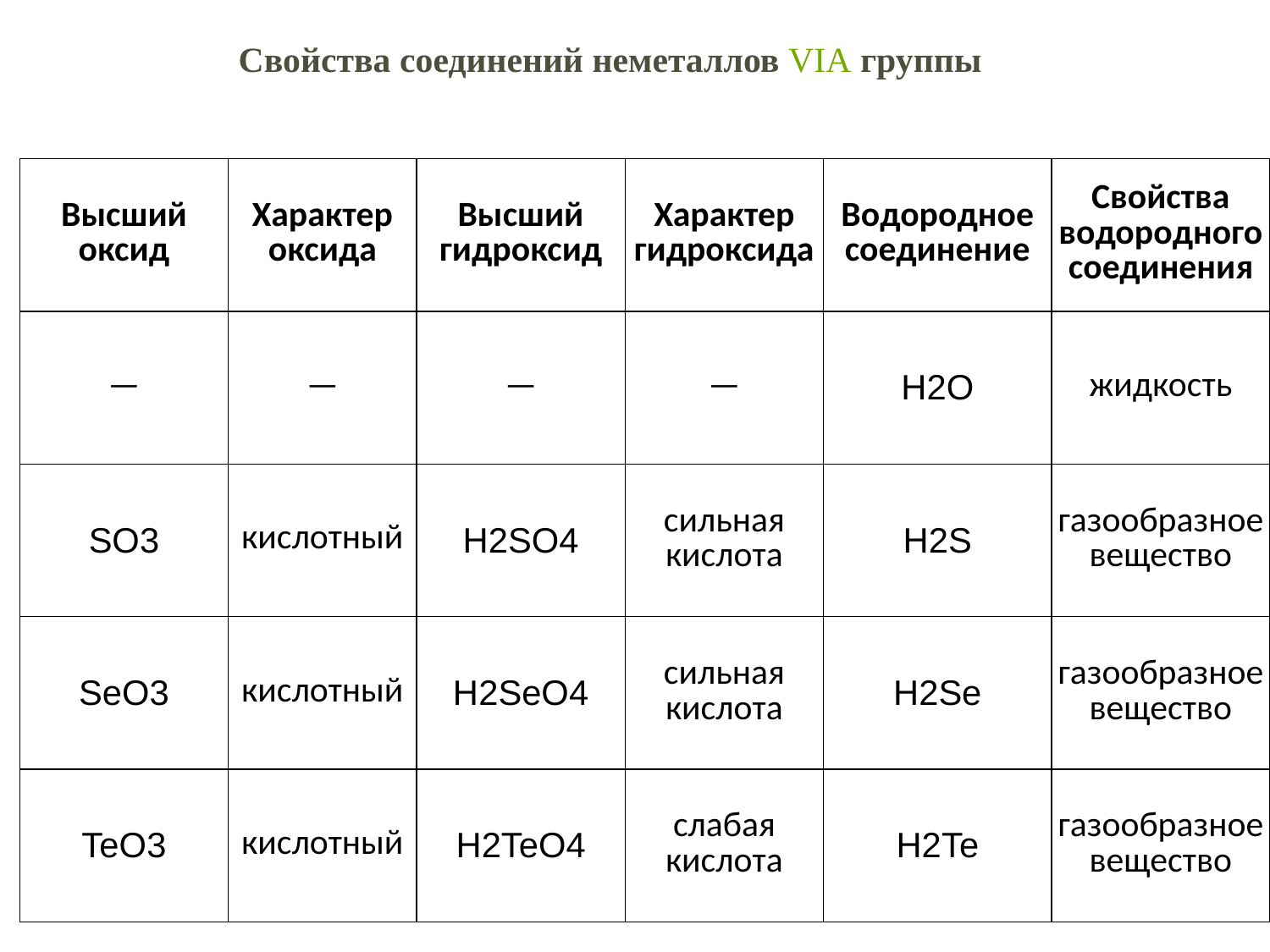

Свойства соединений неметаллов VIA группы

| Высший оксид | Характер оксида | Высший гидроксид | Характер гидроксида | Водородное соединение | Свойства водородного соединения |
| --- | --- | --- | --- | --- | --- |
| — | — | — | — | H2O | жидкость |
| SO3 | кислотный | H2SO4 | сильная кислота | H2S | газообразное вещество |
| SeO3 | кислотный | H2SeO4 | сильная кислота | H2Se | газообразное вещество |
| TeO3 | кислотный | H2TeO4 | слабая кислота | H2Te | газообразное вещество |